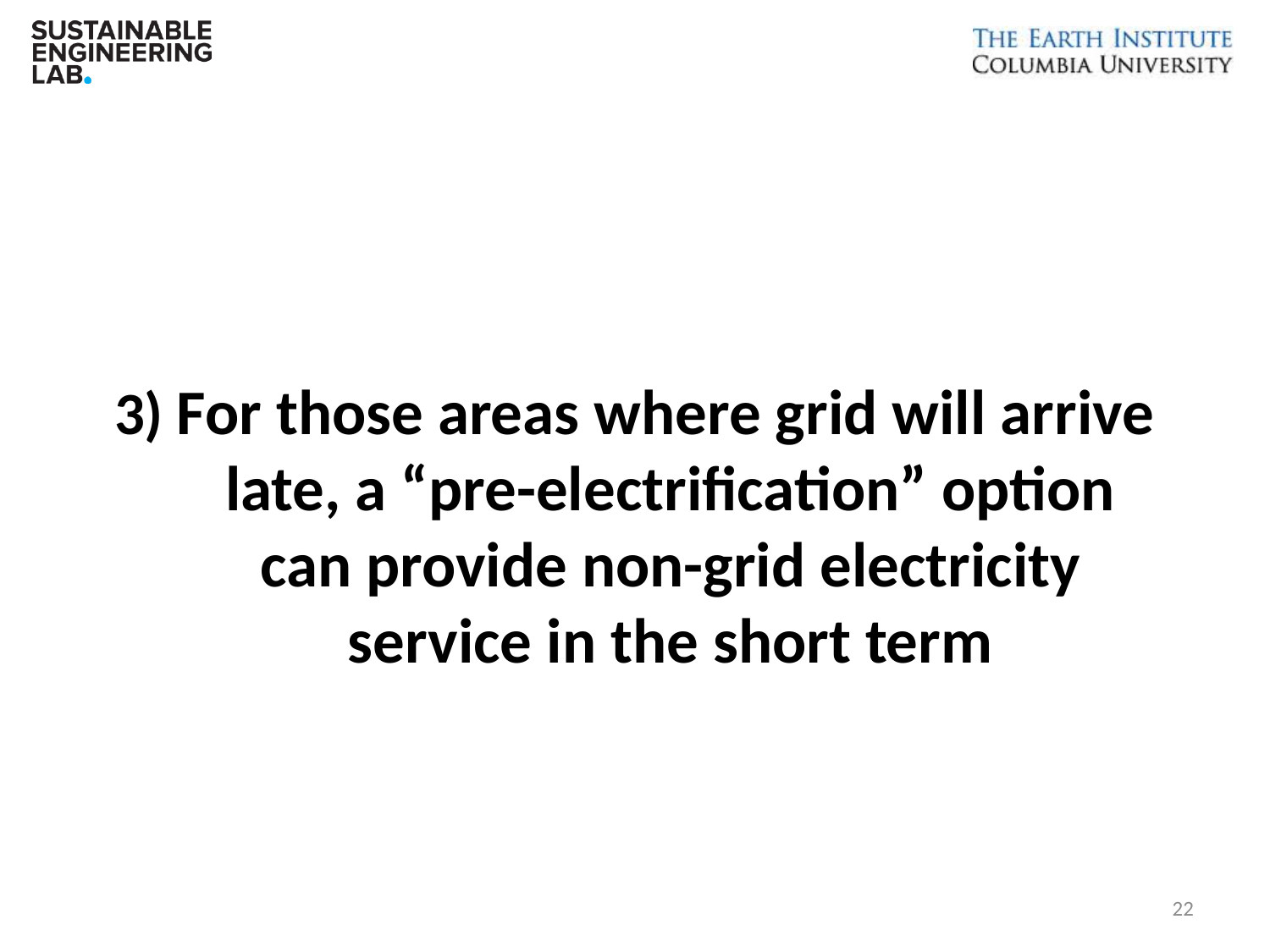

# 3) For those areas where grid will arrive late, a “pre-electrification” option can provide non-grid electricity service in the short term
22